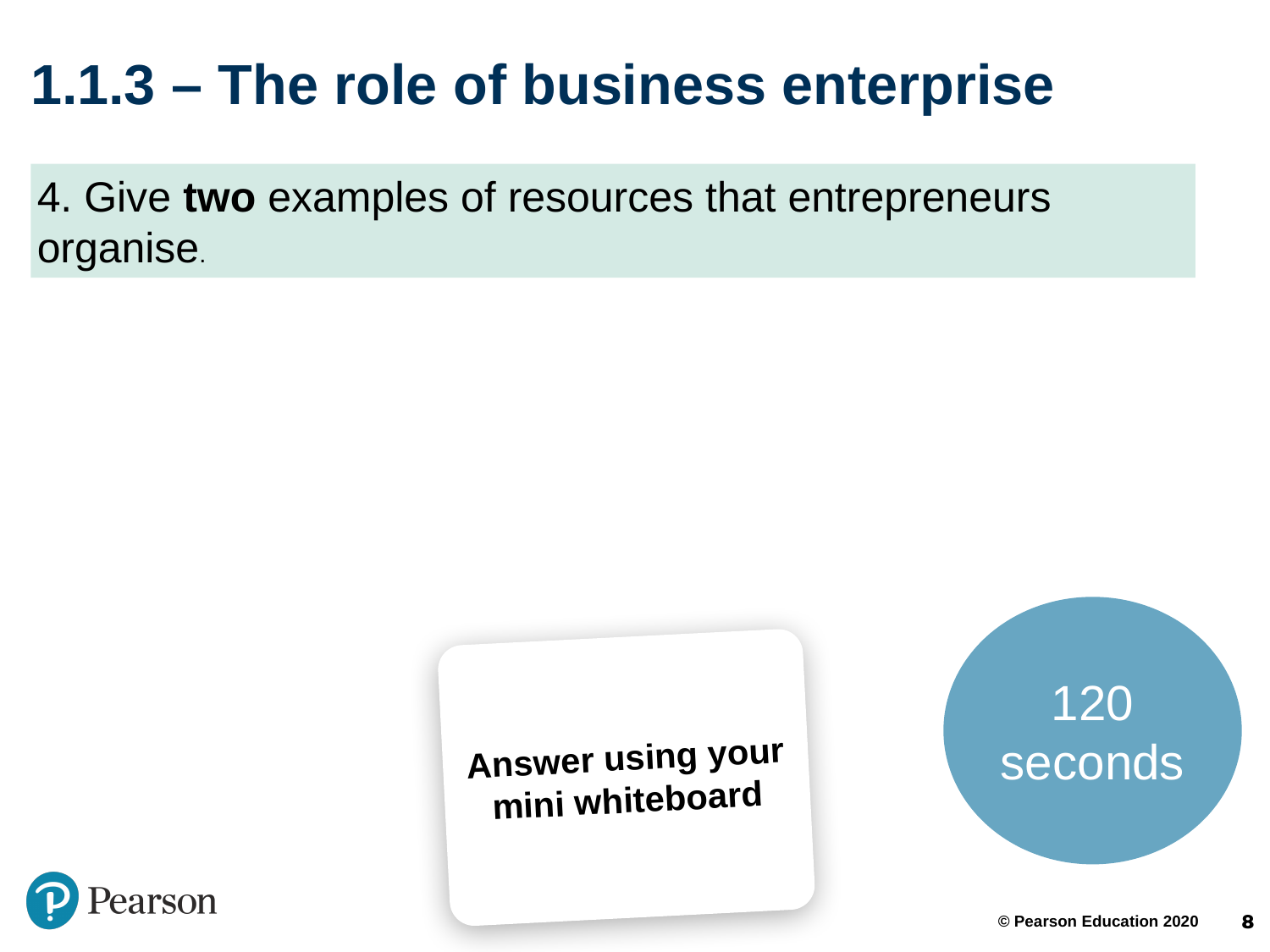

# 1.1.3 – The role of business enterprise
4. Give two examples of resources that entrepreneurs organise.

120 seconds

Answer using your mini whiteboard

8